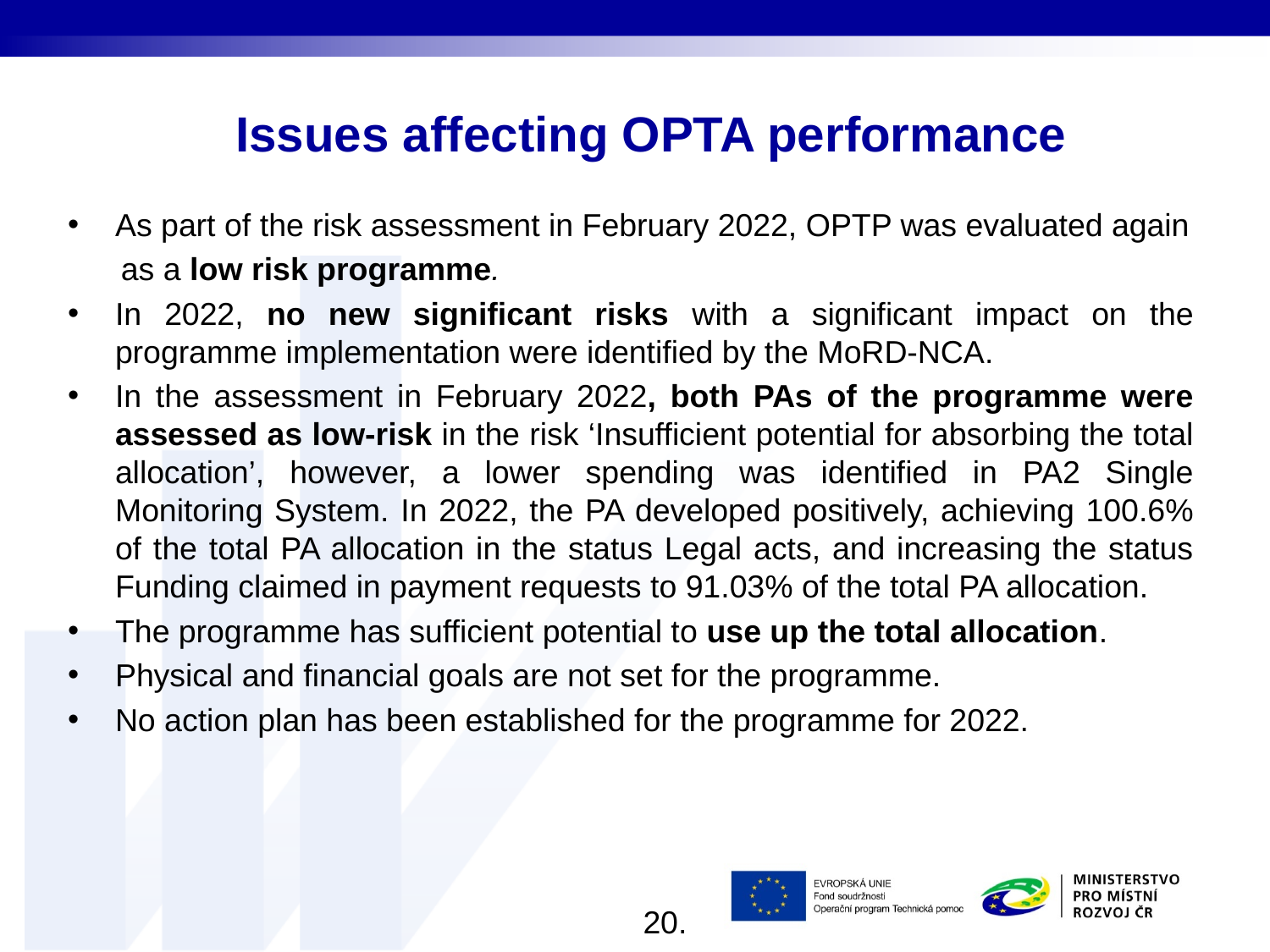

As part of the risk assessment in February 2022, OPTP was evaluated again
      as a low risk programme.
In 2022, no new significant risks with a significant impact on the programme implementation were identified by the MoRD-NCA.
In the assessment in February 2022, both PAs of the programme were assessed as low-risk in the risk ‘Insufficient potential for absorbing the total allocation’, however, a lower spending was identified in PA2 Single Monitoring System. In 2022, the PA developed positively, achieving 100.6% of the total PA allocation in the status Legal acts, and increasing the status Funding claimed in payment requests to 91.03% of the total PA allocation.
The programme has sufficient potential to use up the total allocation.
Physical and financial goals are not set for the programme.
No action plan has been established for the programme for 2022.

# Issues affecting OPTA performance
20.